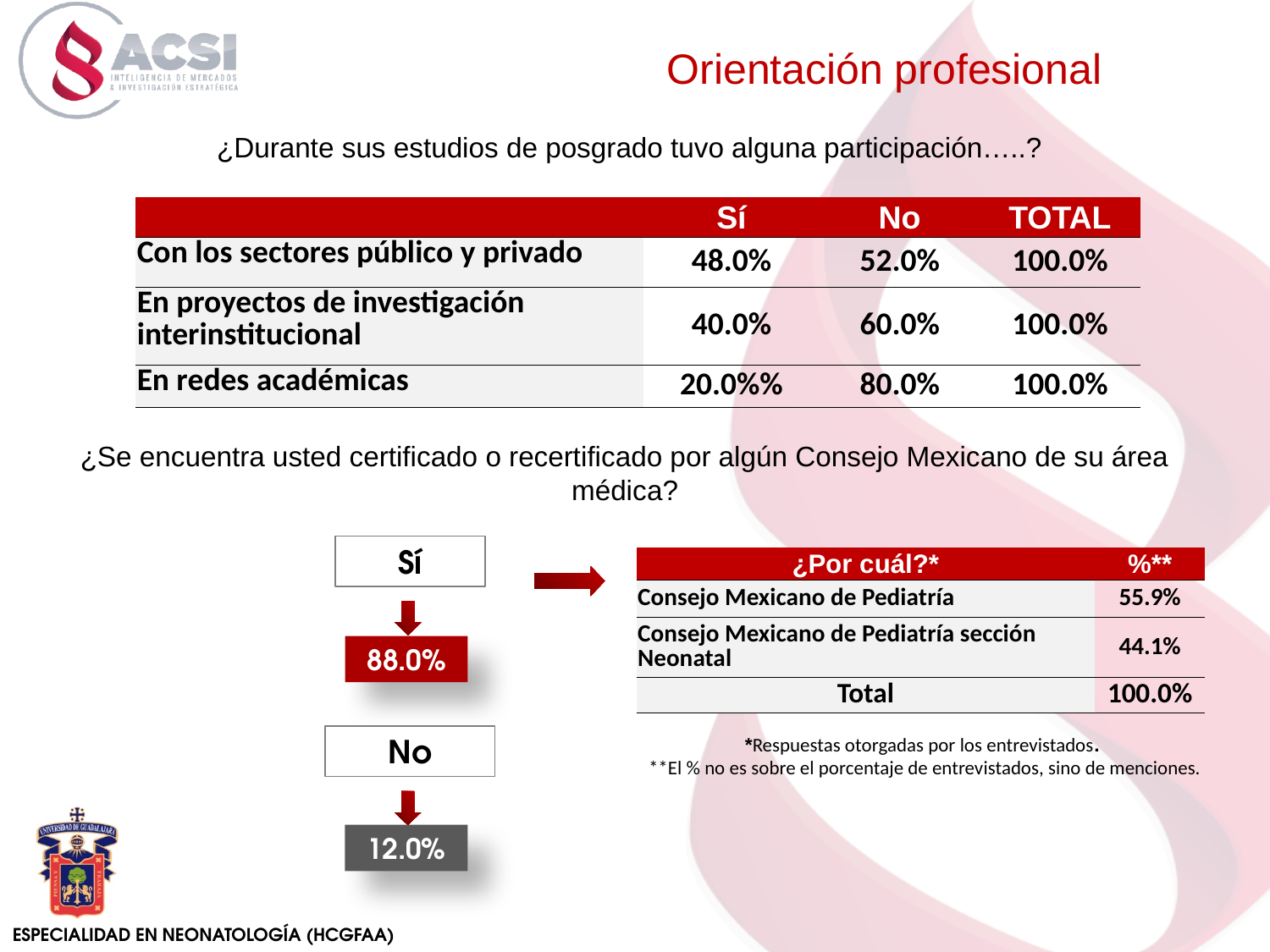

Orientación profesional
¿Durante sus estudios de posgrado tuvo alguna participación…..?
|  | Sí | No | TOTAL |
| --- | --- | --- | --- |
| Con los sectores público y privado | 48.0% | 52.0% | 100.0% |
| En proyectos de investigación interinstitucional | 40.0% | 60.0% | 100.0% |
| En redes académicas | 20.0%% | 80.0% | 100.0% |
¿Se encuentra usted certificado o recertificado por algún Consejo Mexicano de su área médica?
Sí
| ¿Por cuál?\* | %\*\* |
| --- | --- |
| Consejo Mexicano de Pediatría | 55.9% |
| Consejo Mexicano de Pediatría sección Neonatal | 44.1% |
| Total | 100.0% |

88.0%
No
*Respuestas otorgadas por los entrevistados.
**El % no es sobre el porcentaje de entrevistados, sino de menciones.

12.0%